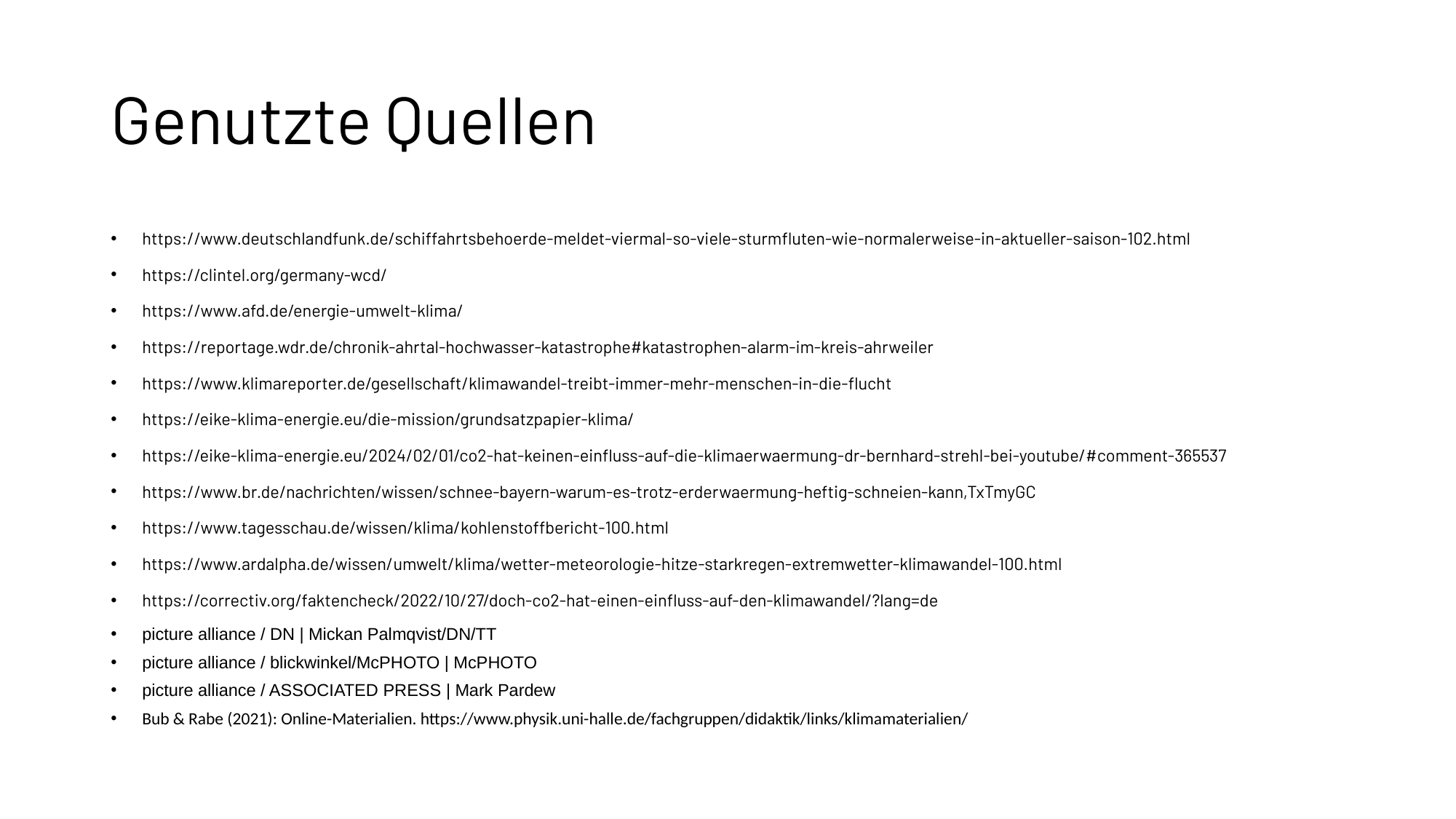

# Genutzte Quellen
https://www.deutschlandfunk.de/schiffahrtsbehoerde-meldet-viermal-so-viele-sturmfluten-wie-normalerweise-in-aktueller-saison-102.html
https://clintel.org/germany-wcd/
https://www.afd.de/energie-umwelt-klima/
https://reportage.wdr.de/chronik-ahrtal-hochwasser-katastrophe#katastrophen-alarm-im-kreis-ahrweiler
https://www.klimareporter.de/gesellschaft/klimawandel-treibt-immer-mehr-menschen-in-die-flucht
https://eike-klima-energie.eu/die-mission/grundsatzpapier-klima/
https://eike-klima-energie.eu/2024/02/01/co2-hat-keinen-einfluss-auf-die-klimaerwaermung-dr-bernhard-strehl-bei-youtube/#comment-365537
https://www.br.de/nachrichten/wissen/schnee-bayern-warum-es-trotz-erderwaermung-heftig-schneien-kann,TxTmyGC
https://www.tagesschau.de/wissen/klima/kohlenstoffbericht-100.html
https://www.ardalpha.de/wissen/umwelt/klima/wetter-meteorologie-hitze-starkregen-extremwetter-klimawandel-100.html
https://correctiv.org/faktencheck/2022/10/27/doch-co2-hat-einen-einfluss-auf-den-klimawandel/?lang=de
picture alliance / DN | Mickan Palmqvist/DN/TT
picture alliance / blickwinkel/McPHOTO | McPHOTO
picture alliance / ASSOCIATED PRESS | Mark Pardew
Bub & Rabe (2021): Online-Materialien. https://www.physik.uni-halle.de/fachgruppen/didaktik/links/klimamaterialien/